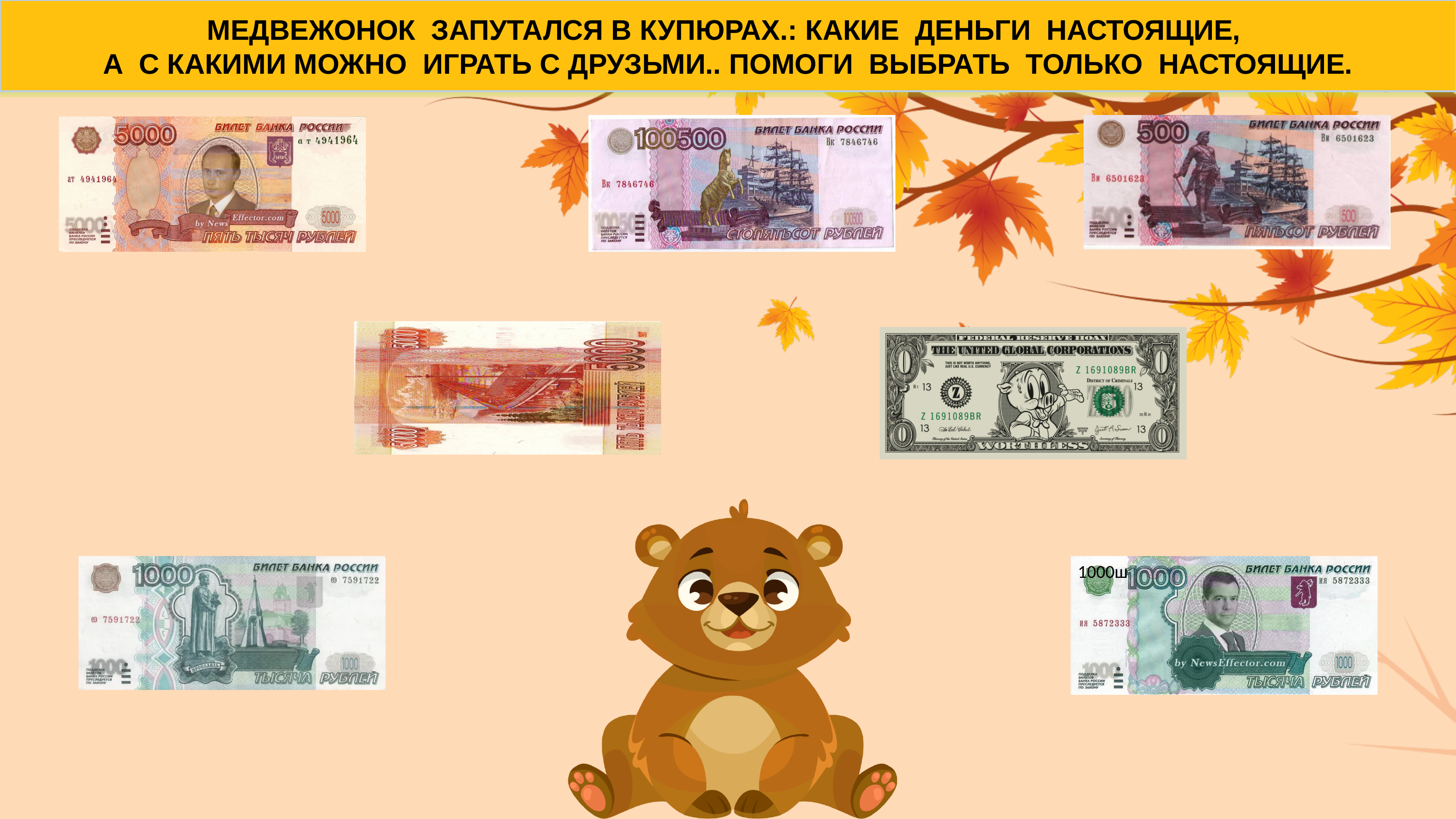

МЕДВЕЖОНОК  ЗАПУТАЛСЯ В КУПЮРАХ.: КАКИЕ  ДЕНЬГИ  НАСТОЯЩИЕ,
А  С КАКИМИ МОЖНО  ИГРАТЬ С ДРУЗЬМИ.. ПОМОГИ  ВЫБРАТЬ  ТОЛЬКО  НАСТОЯЩИЕ.

1000ш